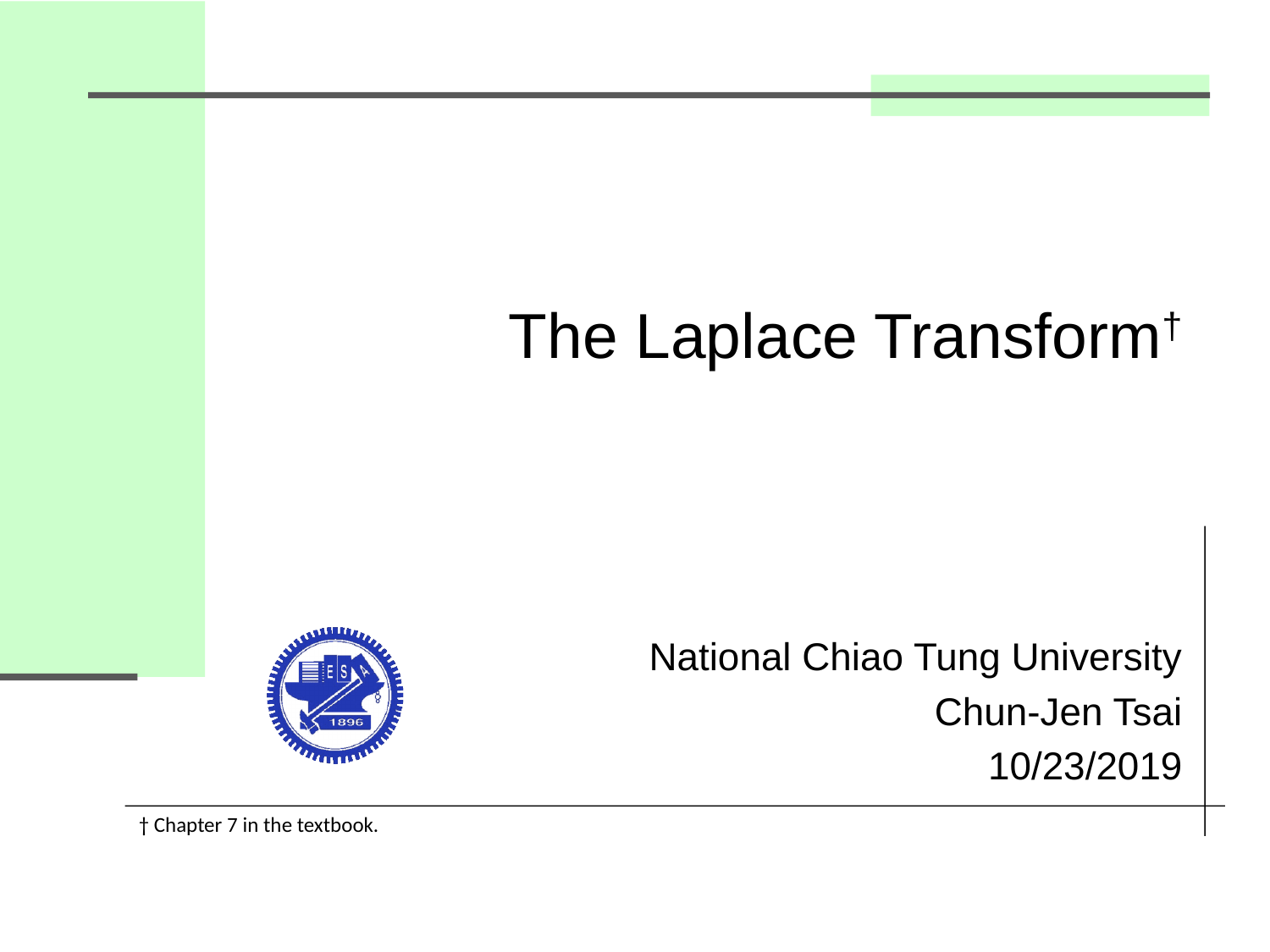

# The Laplace Transform†
National Chiao Tung University
Chun-Jen Tsai
10/23/2019
† Chapter 7 in the textbook.